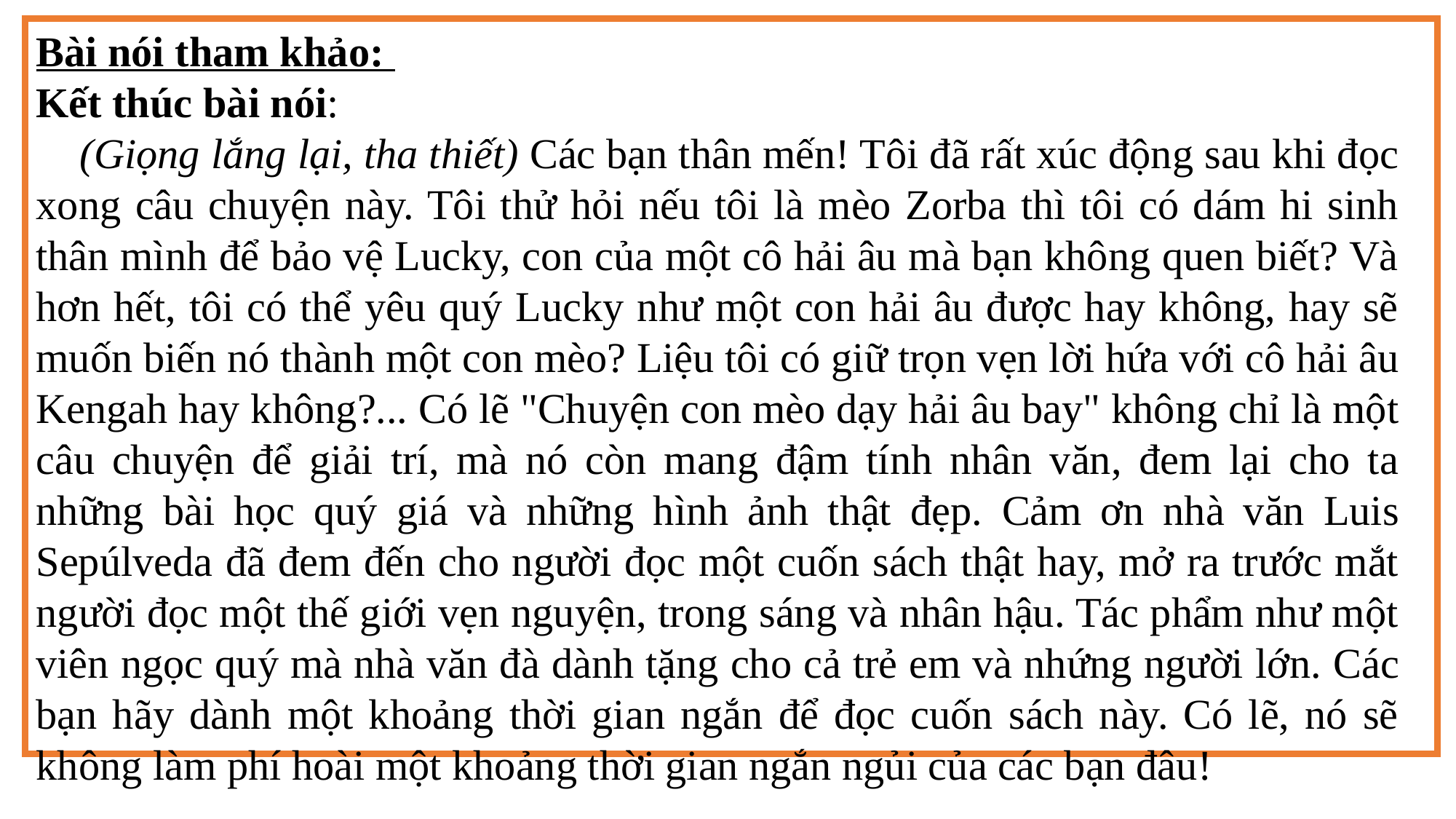

Bài nói tham khảo:
Kết thúc bài nói:
    (Giọng lắng lại, tha thiết) Các bạn thân mến! Tôi đã rất xúc động sau khi đọc xong câu chuyện này. Tôi thử hỏi nếu tôi là mèo Zorba thì tôi có dám hi sinh thân mình để bảo vệ Lucky, con của một cô hải âu mà bạn không quen biết? Và hơn hết, tôi có thể yêu quý Lucky như một con hải âu được hay không, hay sẽ muốn biến nó thành một con mèo? Liệu tôi có giữ trọn vẹn lời hứa với cô hải âu Kengah hay không?... Có lẽ "Chuyện con mèo dạy hải âu bay" không chỉ là một câu chuyện để giải trí, mà nó còn mang đậm tính nhân văn, đem lại cho ta những bài học quý giá và những hình ảnh thật đẹp. Cảm ơn nhà văn Luis Sepúlveda đã đem đến cho người đọc một cuốn sách thật hay, mở ra trước mắt người đọc một thế giới vẹn nguyện, trong sáng và nhân hậu. Tác phẩm như một viên ngọc quý mà nhà văn đà dành tặng cho cả trẻ em và nhứng người lớn. Các bạn hãy dành một khoảng thời gian ngắn để đọc cuốn sách này. Có lẽ, nó sẽ không làm phí hoài một khoảng thời gian ngắn ngủi của các bạn đâu!